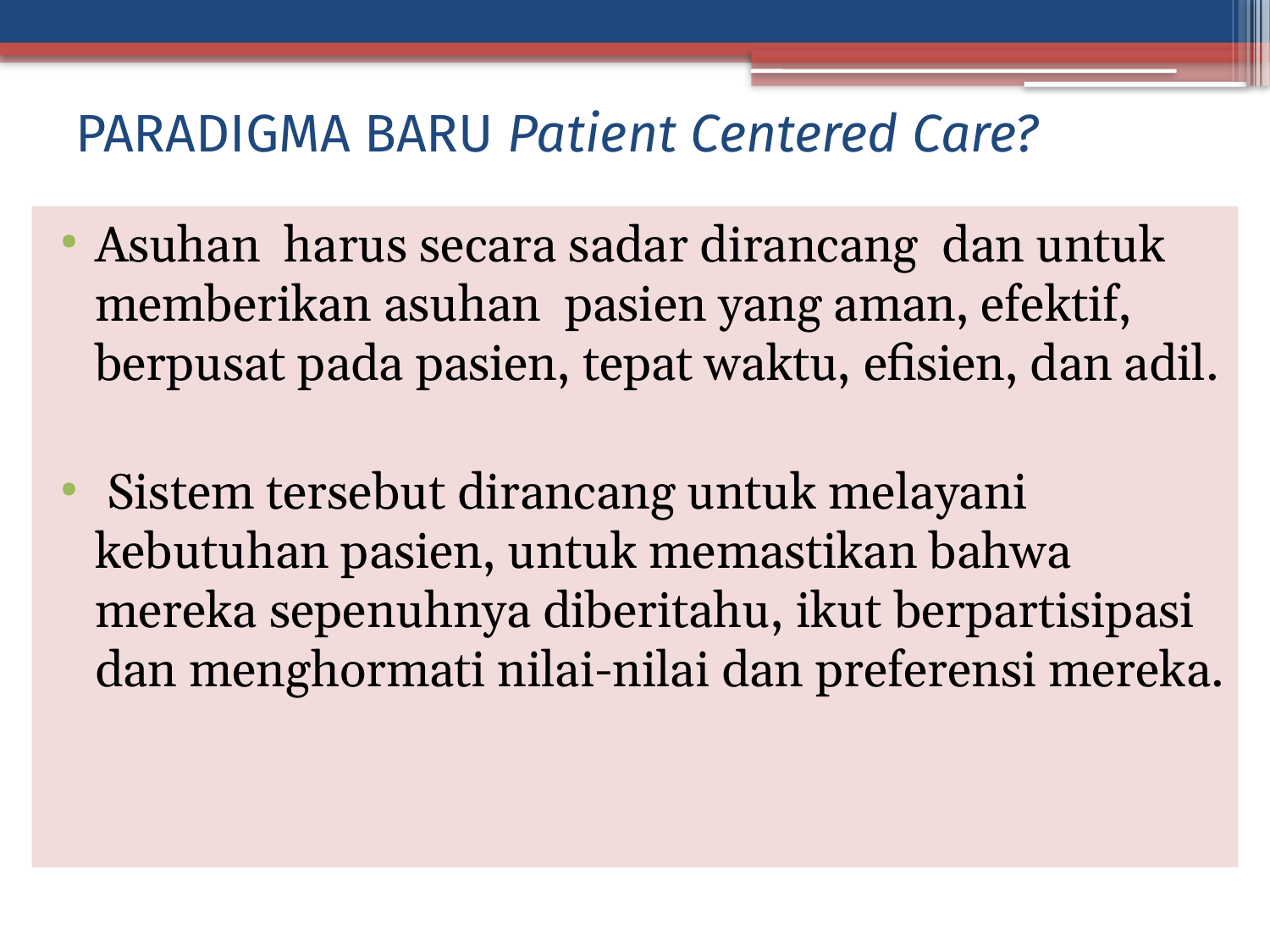

# PARADIGMA BARU Patient Centered Care?
Asuhan  harus secara sadar dirancang  dan untuk memberikan asuhan  pasien yang aman, efektif, berpusat pada pasien, tepat waktu, efisien, dan adil.

 Sistem tersebut dirancang untuk melayani kebutuhan pasien, untuk memastikan bahwa mereka sepenuhnya diberitahu, ikut berpartisipasi dan menghormati nilai-nilai dan preferensi mereka.